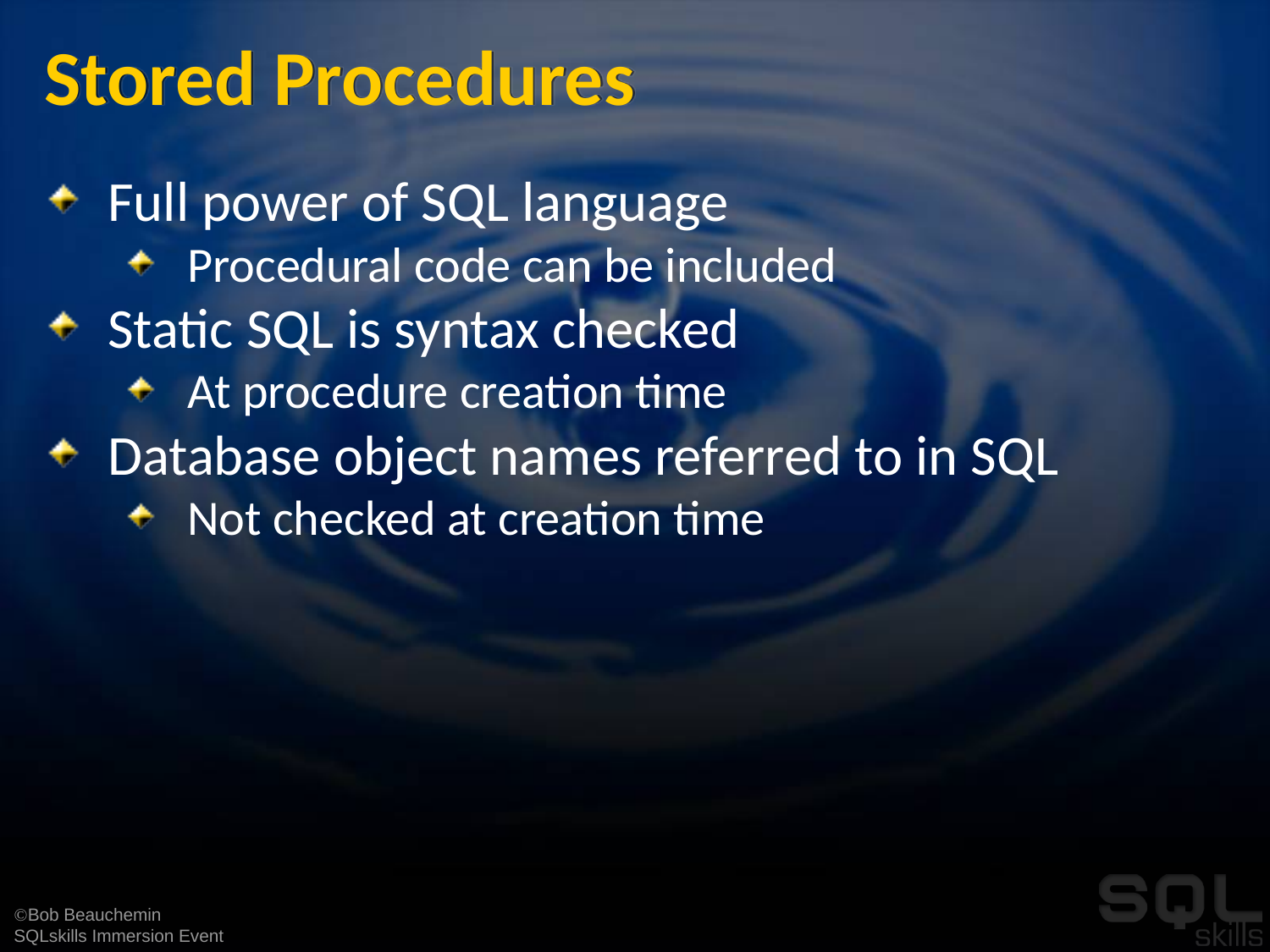

# Stored Procedures
Full power of SQL language
Procedural code can be included
Static SQL is syntax checked
At procedure creation time
Database object names referred to in SQL
Not checked at creation time